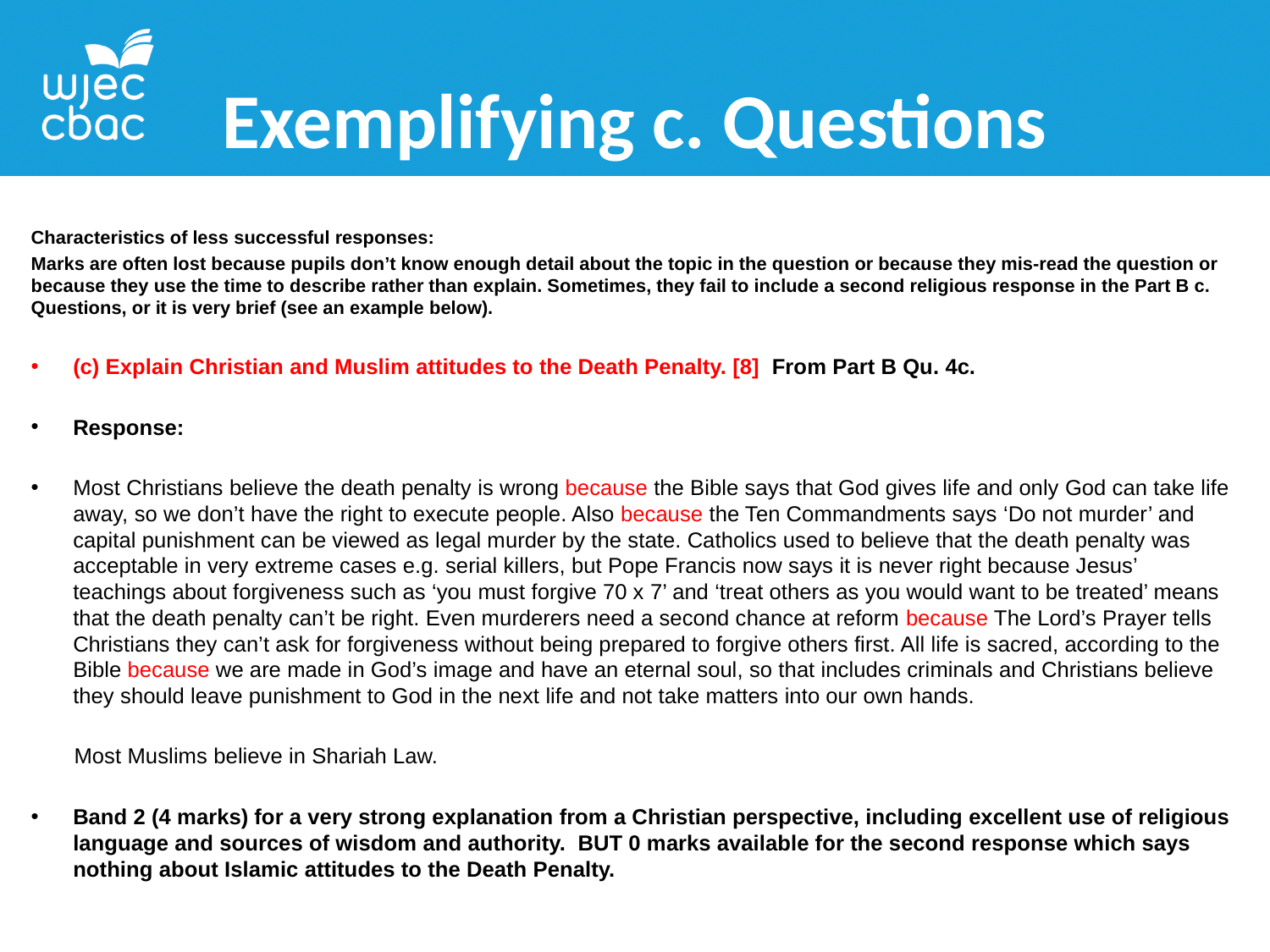

# Exemplifying c. Questions

Characteristics of less successful responses:
Marks are often lost because pupils don’t know enough detail about the topic in the question or because they mis-read the question or because they use the time to describe rather than explain. Sometimes, they fail to include a second religious response in the Part B c. Questions, or it is very brief (see an example below).

(c) Explain Christian and Muslim attitudes to the Death Penalty. [8]  From Part B Qu. 4c.

Response:

Most Christians believe the death penalty is wrong because the Bible says that God gives life and only God can take life away, so we don’t have the right to execute people. Also because the Ten Commandments says ‘Do not murder’ and capital punishment can be viewed as legal murder by the state. Catholics used to believe that the death penalty was acceptable in very extreme cases e.g. serial killers, but Pope Francis now says it is never right because Jesus’ teachings about forgiveness such as ‘you must forgive 70 x 7’ and ‘treat others as you would want to be treated’ means that the death penalty can’t be right. Even murderers need a second chance at reform because The Lord’s Prayer tells Christians they can’t ask for forgiveness without being prepared to forgive others first. All life is sacred, according to the Bible because we are made in God’s image and have an eternal soul, so that includes criminals and Christians believe they should leave punishment to God in the next life and not take matters into our own hands.

       Most Muslims believe in Shariah Law.

Band 2 (4 marks) for a very strong explanation from a Christian perspective, including excellent use of religious language and sources of wisdom and authority.  BUT 0 marks available for the second response which says nothing about Islamic attitudes to the Death Penalty.